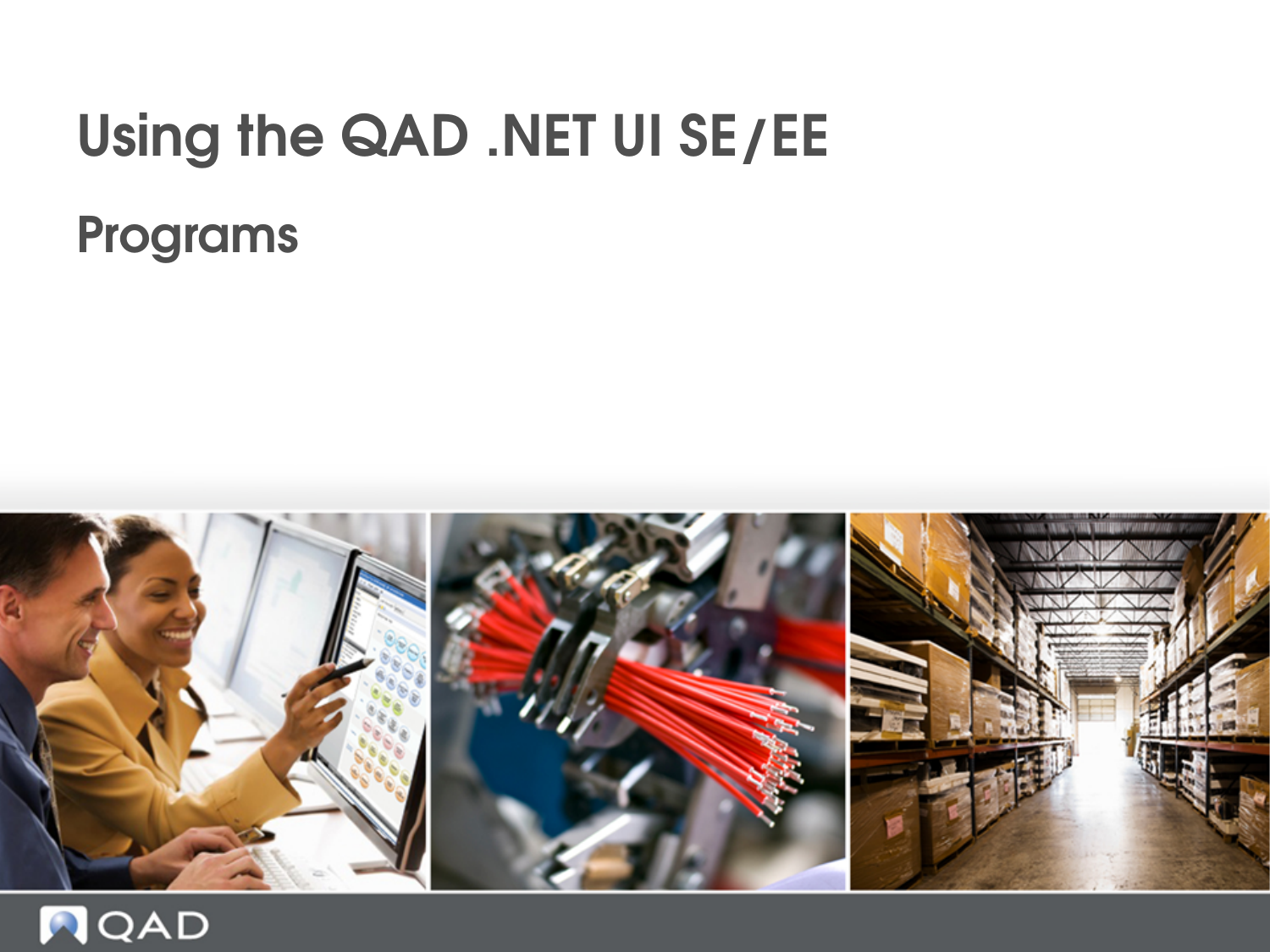

# Using the QAD .NET UI SE/EE
Programs